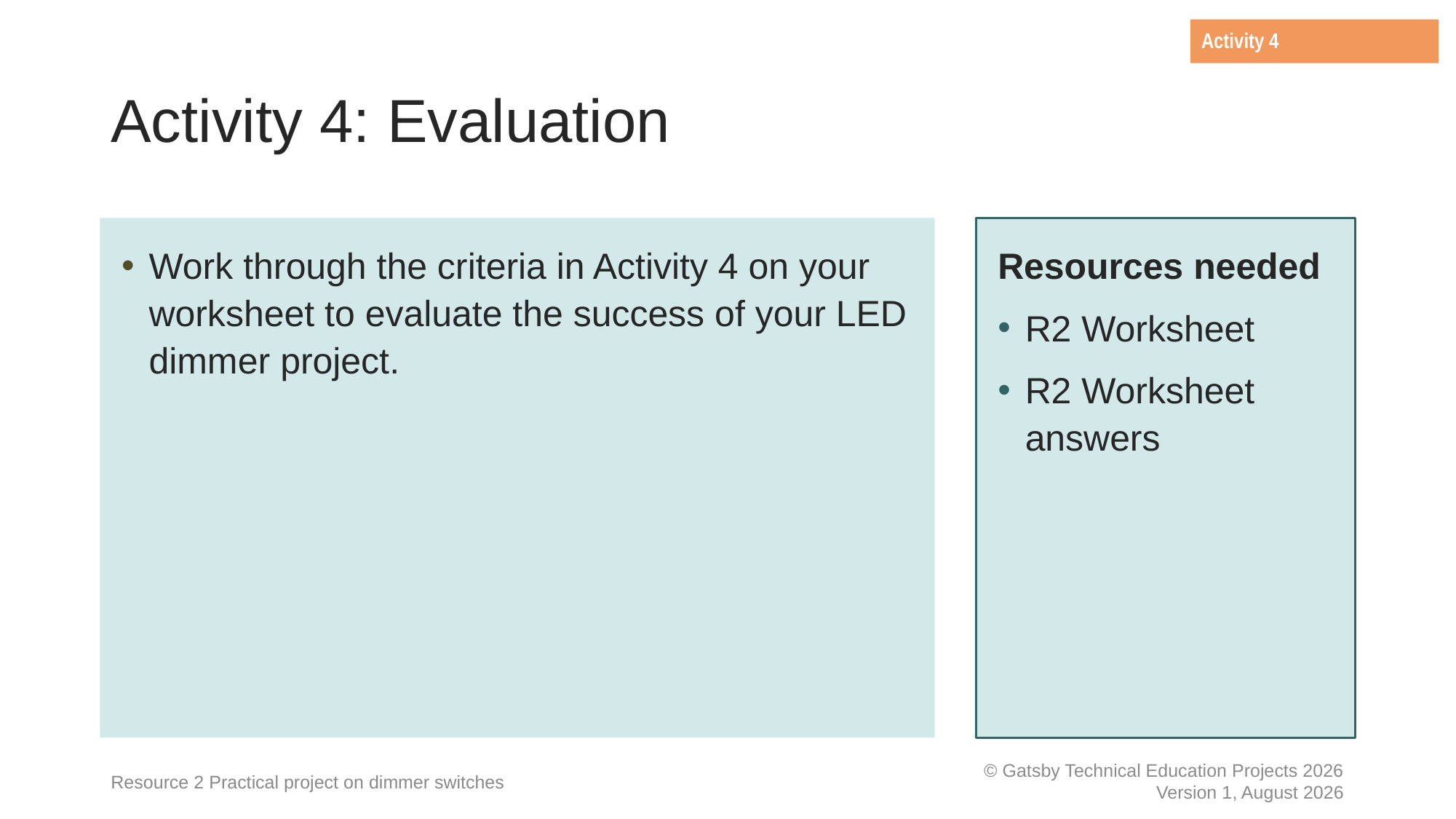

Activity 4
# Activity 4: Evaluation
Work through the criteria in Activity 4 on your worksheet to evaluate the success of your LED dimmer project.
Resources needed
R2 Worksheet
R2 Worksheet answers

Resource 2 Practical project on dimmer switches